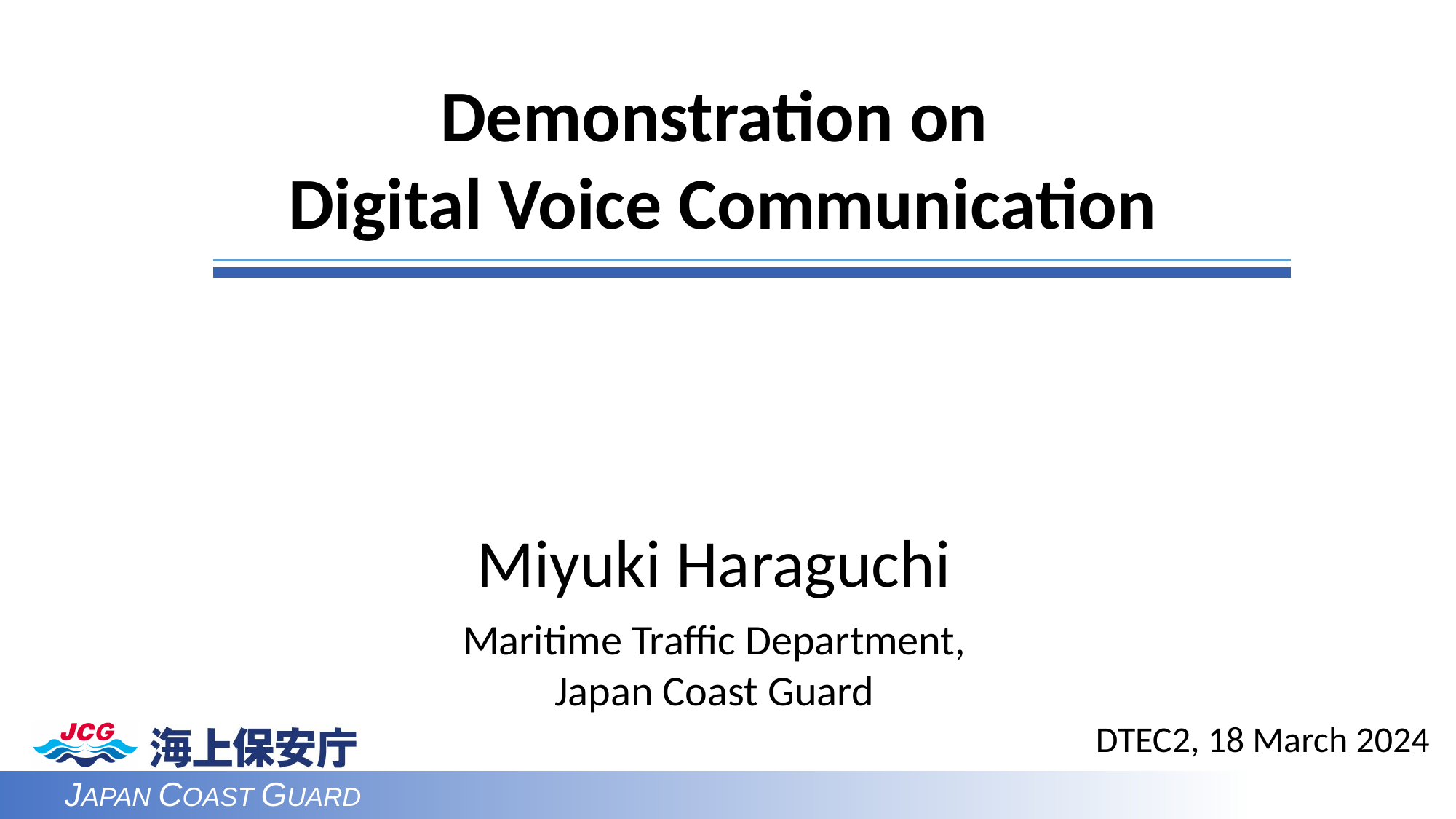

Demonstration on
 Digital Voice Communication
Miyuki Haraguchi
Maritime Traffic Department,
Japan Coast Guard
DTEC2, 18 March 2024